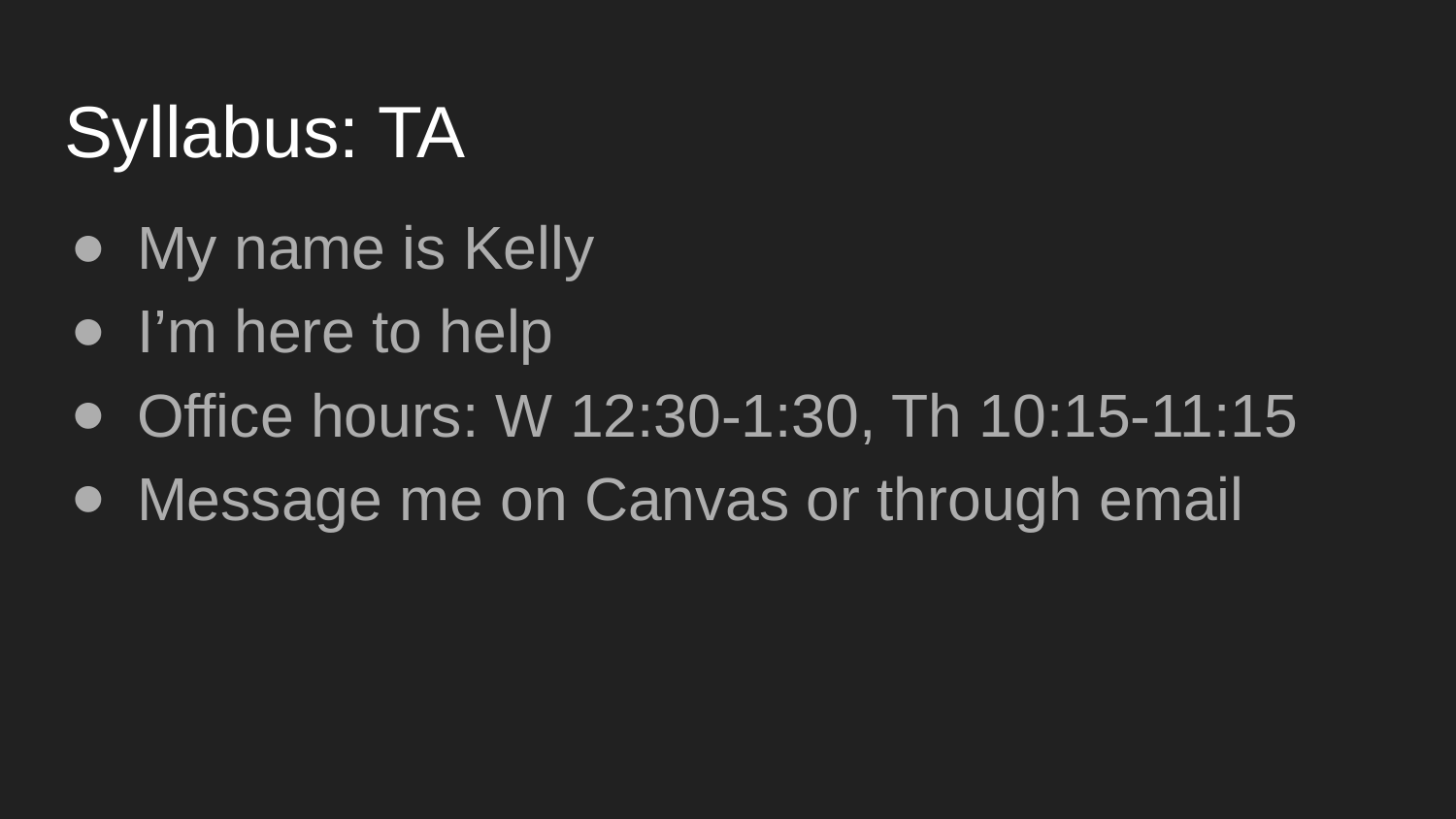

# Syllabus: TA
My name is Kelly
I’m here to help
Office hours: W 12:30-1:30, Th 10:15-11:15
Message me on Canvas or through email